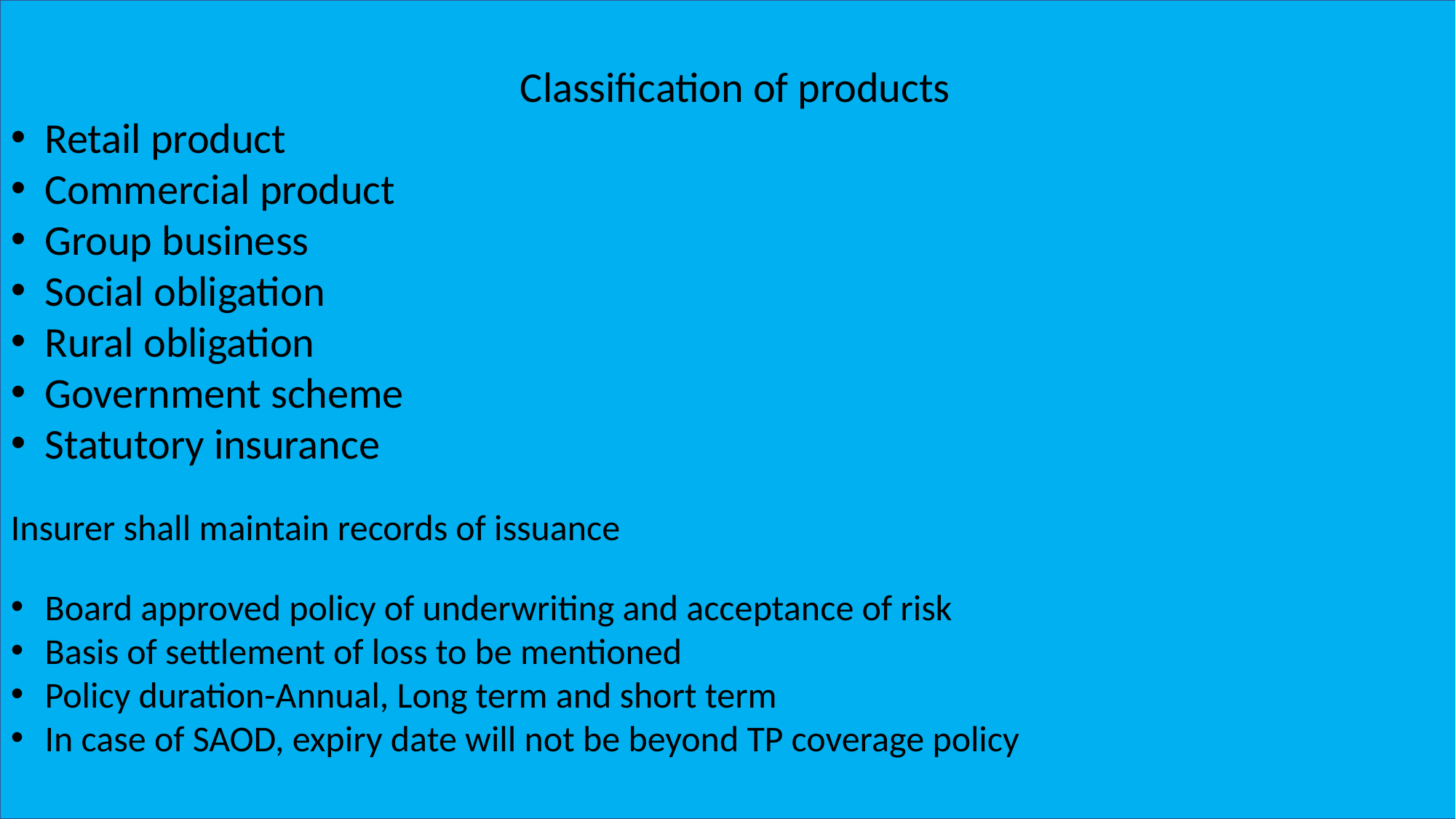

Classification of products
Retail product
Commercial product
Group business
Social obligation
Rural obligation
Government scheme
Statutory insurance

Insurer shall maintain records of issuance

Board approved policy of underwriting and acceptance of risk
Basis of settlement of loss to be mentioned
Policy duration-Annual, Long term and short term
In case of SAOD, expiry date will not be beyond TP coverage policy